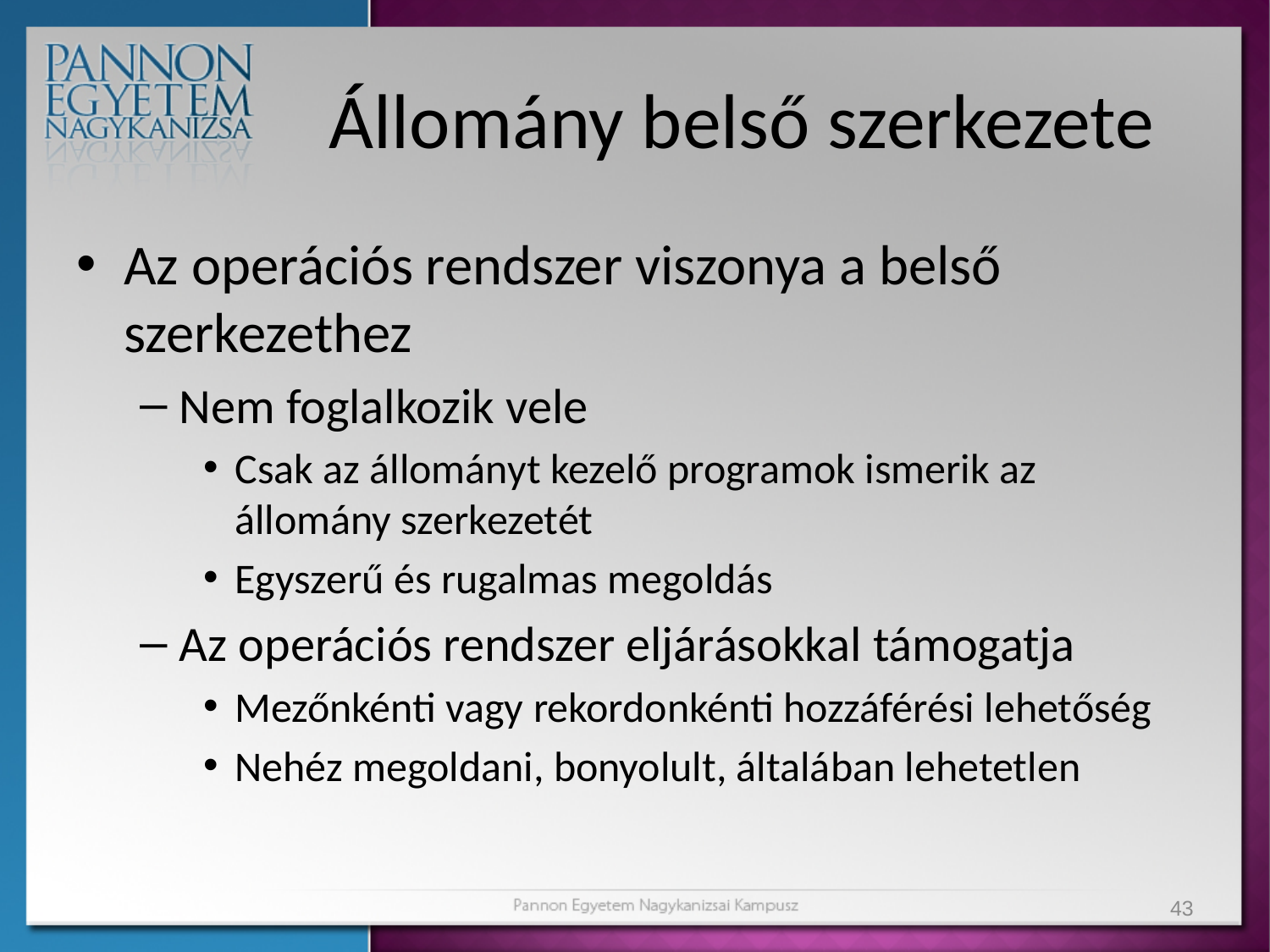

# Állomány belső szerkezete
Az operációs rendszer viszonya a belső szerkezethez
Nem foglalkozik vele
Csak az állományt kezelő programok ismerik az állomány szerkezetét
Egyszerű és rugalmas megoldás
Az operációs rendszer eljárásokkal támogatja
Mezőnkénti vagy rekordonkénti hozzáférési lehetőség
Nehéz megoldani, bonyolult, általában lehetetlen
43